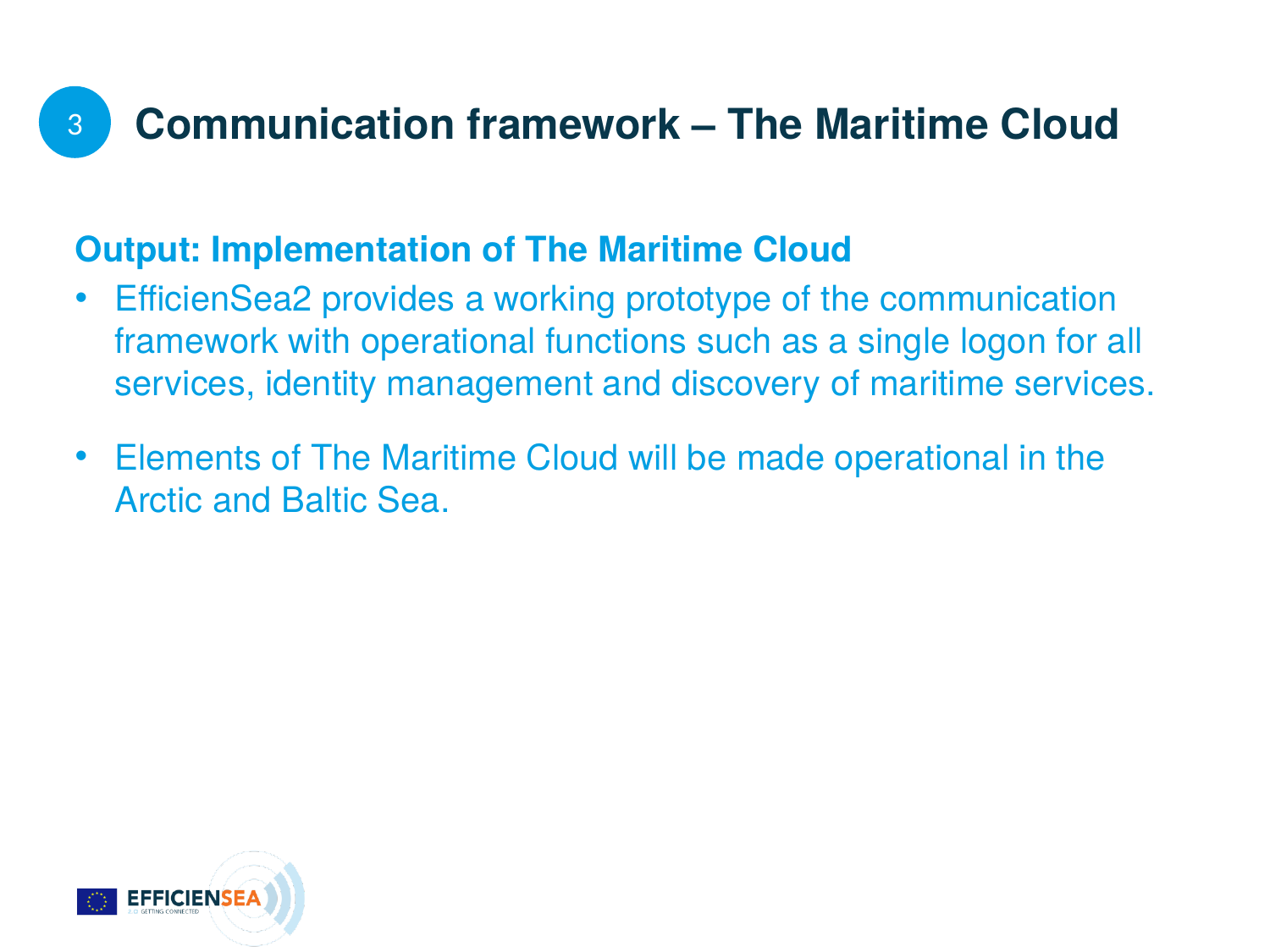

3
     Communication framework – The Maritime Cloud

Output: Implementation of The Maritime Cloud
EfficienSea2 provides a working prototype of the communication framework with operational functions such as a single logon for all services, identity management and discovery of maritime services.

Elements of The Maritime Cloud will be made operational in the Arctic and Baltic Sea.